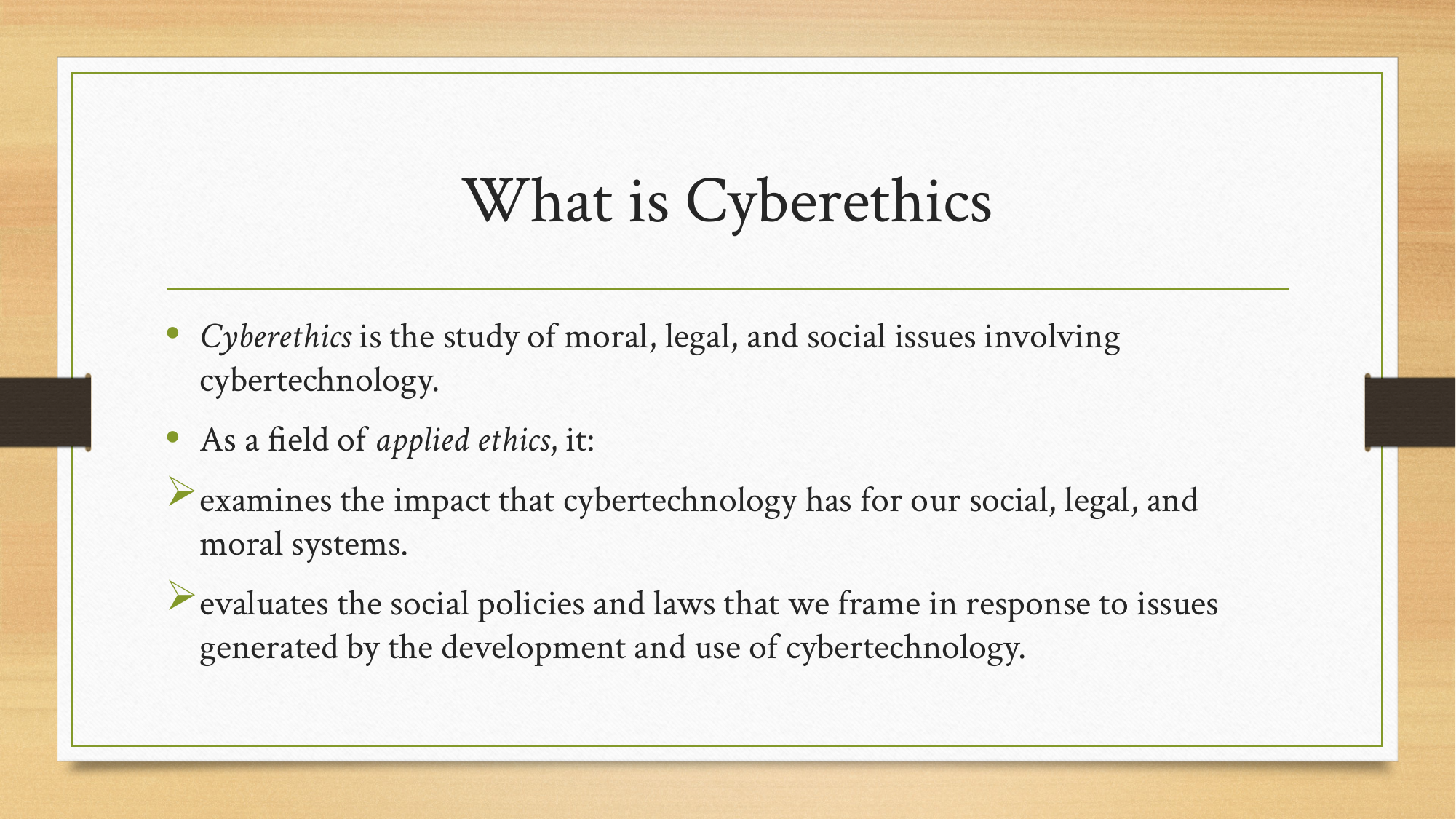

# What is Cyberethics
Cyberethics is the study of moral, legal, and social issues involving cybertechnology.
As a field of applied ethics, it:
examines the impact that cybertechnology has for our social, legal, and moral systems.
evaluates the social policies and laws that we frame in response to issues generated by the development and use of cybertechnology.